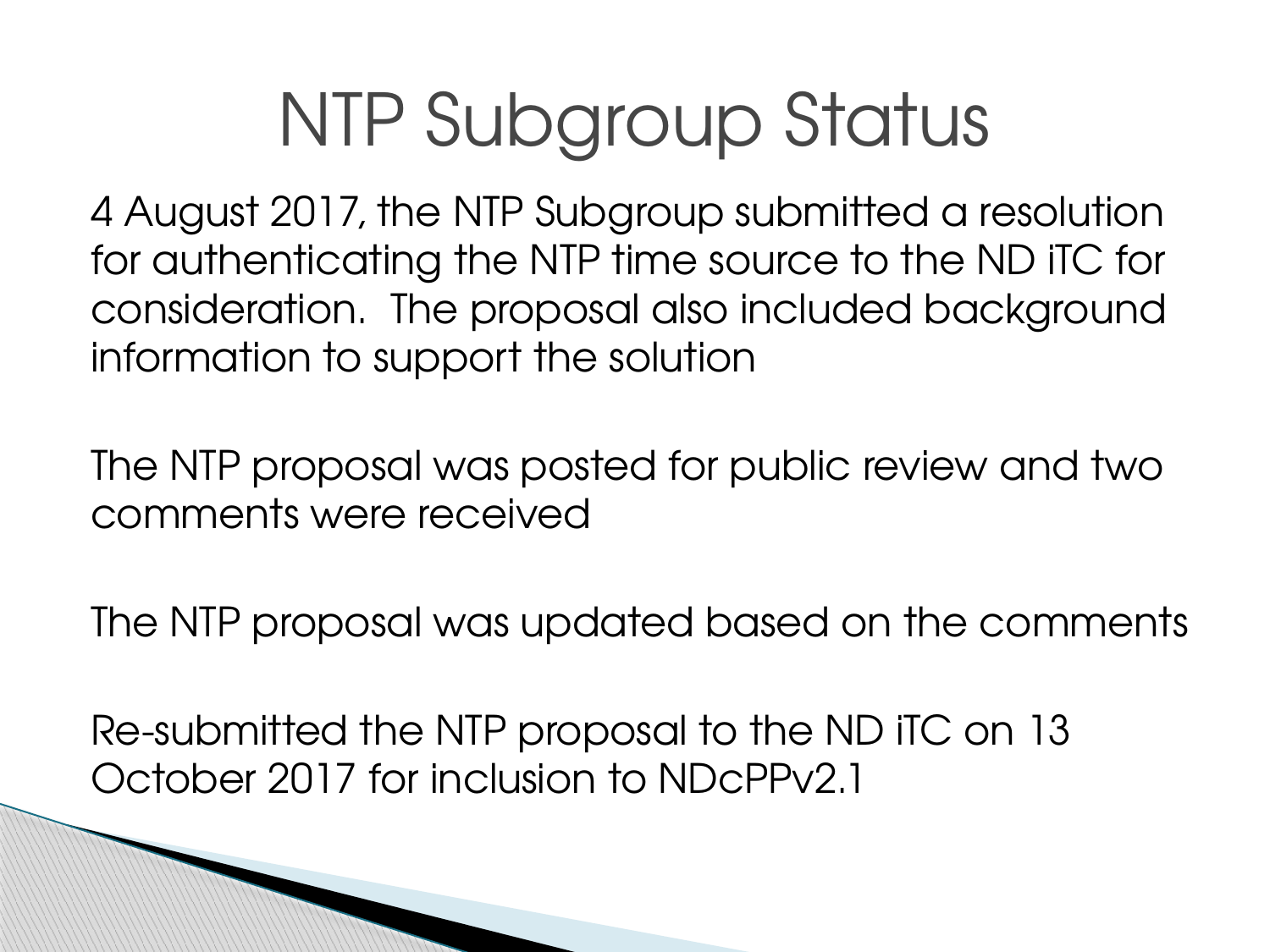

# NTP Subgroup Status
4 August 2017, the NTP Subgroup submitted a resolution for authenticating the NTP time source to the ND iTC for consideration.  The proposal also included background information to support the solution

The NTP proposal was posted for public review and two comments were received

The NTP proposal was updated based on the comments

Re-submitted the NTP proposal to the ND iTC on 13 October 2017 for inclusion to NDcPPv2.1